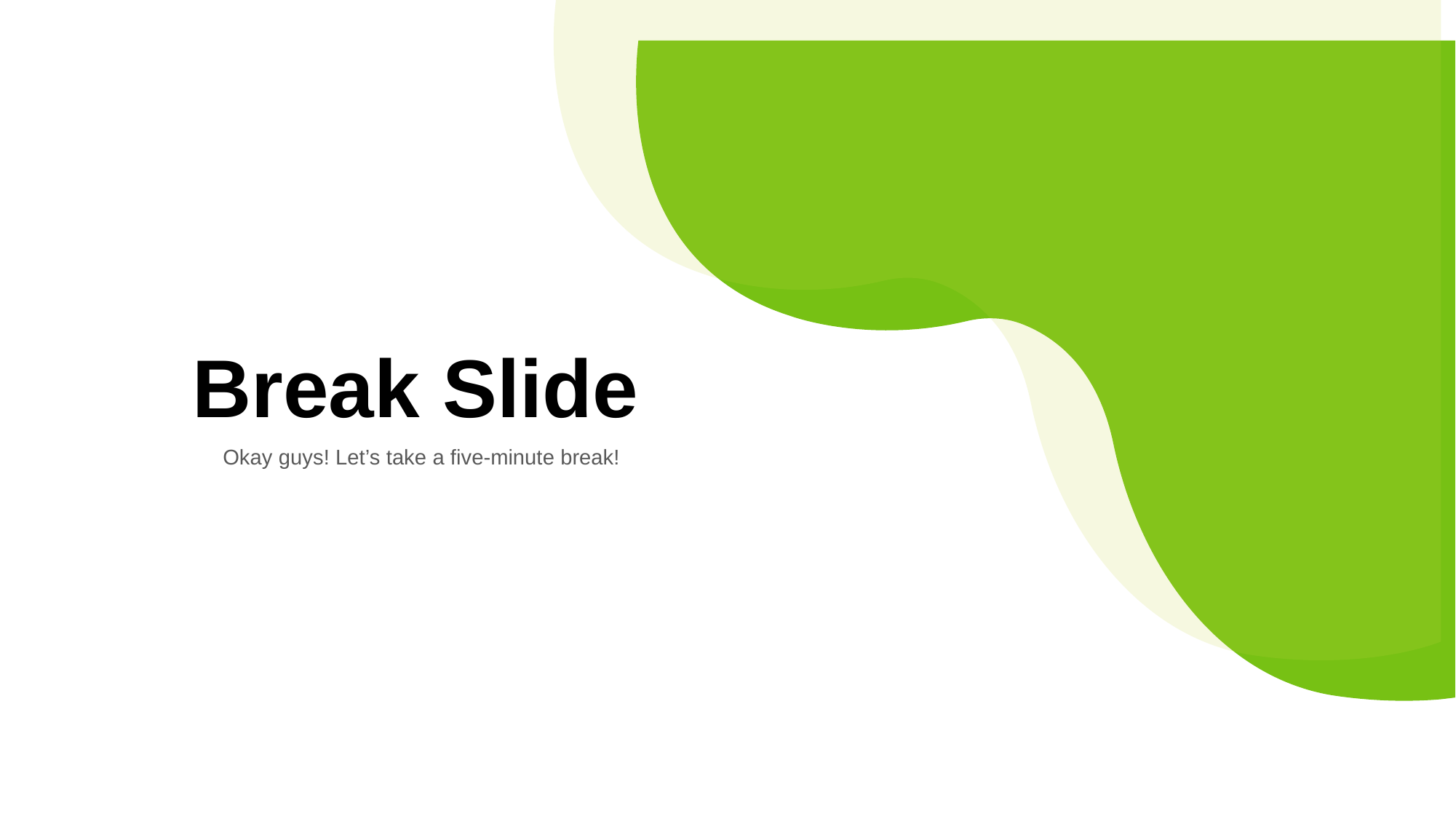

Break Slide
Okay guys! Let’s take a five-minute break!